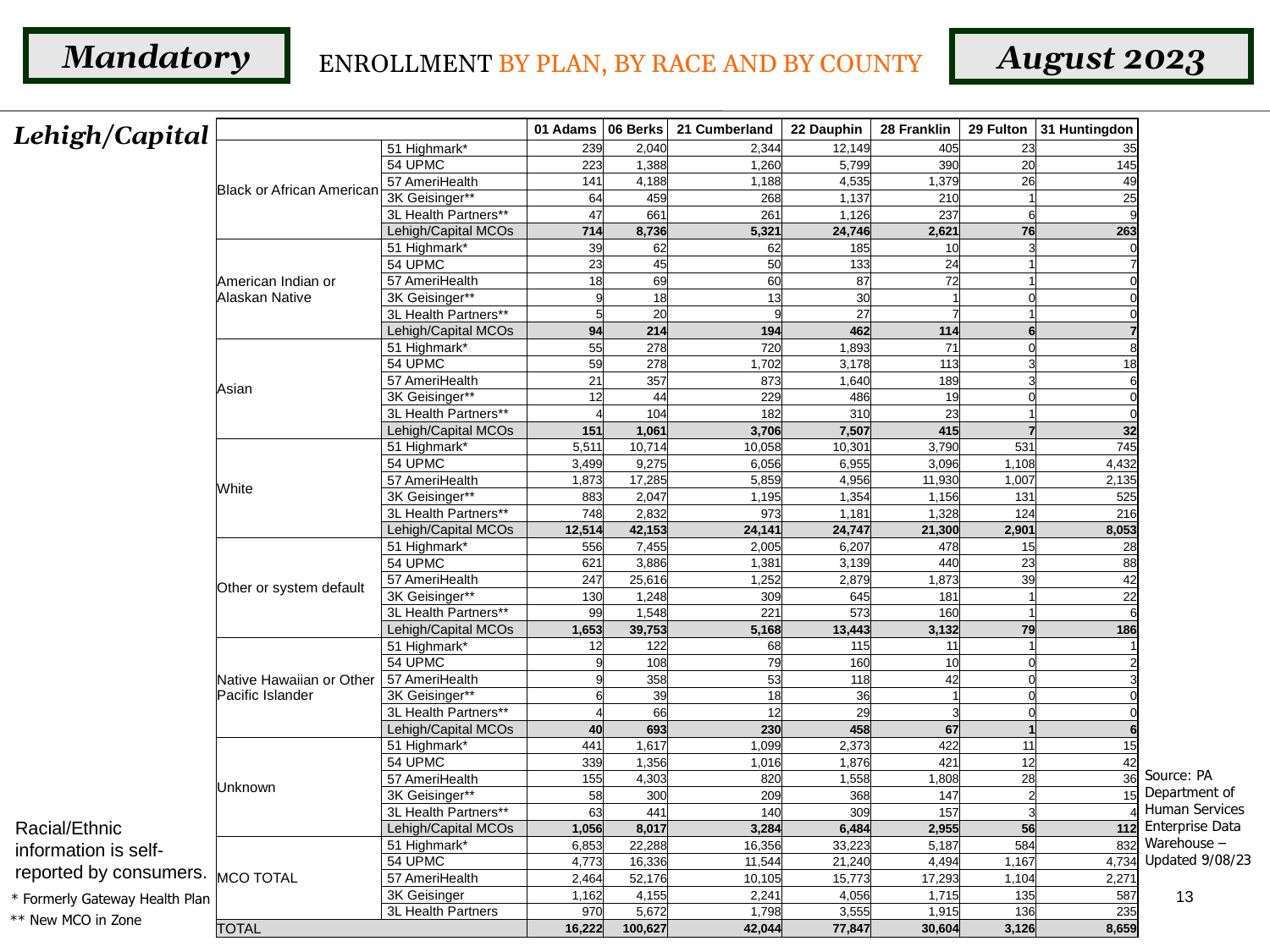

Mandatory
August 2023
ENROLLMENT BY PLAN, BY RACE AND BY COUNTY

Lehigh/Capital
|  |  | 01 Adams | 06 Berks | 21 Cumberland | 22 Dauphin | 28 Franklin | 29 Fulton | 31 Huntingdon |
| --- | --- | --- | --- | --- | --- | --- | --- | --- |
| Black or African American | 51 Highmark\* | 239 | 2,040 | 2,344 | 12,149 | 405 | 23 | 35 |
|  | 54 UPMC | 223 | 1,388 | 1,260 | 5,799 | 390 | 20 | 145 |
|  | 57 AmeriHealth | 141 | 4,188 | 1,188 | 4,535 | 1,379 | 26 | 49 |
|  | 3K Geisinger\*\* | 64 | 459 | 268 | 1,137 | 210 | 1 | 25 |
|  | 3L Health Partners\*\* | 47 | 661 | 261 | 1,126 | 237 | 6 | 9 |
|  | Lehigh/Capital MCOs | 714 | 8,736 | 5,321 | 24,746 | 2,621 | 76 | 263 |
| American Indian or Alaskan Native | 51 Highmark\* | 39 | 62 | 62 | 185 | 10 | 3 | 0 |
|  | 54 UPMC | 23 | 45 | 50 | 133 | 24 | 1 | 7 |
|  | 57 AmeriHealth | 18 | 69 | 60 | 87 | 72 | 1 | 0 |
|  | 3K Geisinger\*\* | 9 | 18 | 13 | 30 | 1 | 0 | 0 |
|  | 3L Health Partners\*\* | 5 | 20 | 9 | 27 | 7 | 1 | 0 |
|  | Lehigh/Capital MCOs | 94 | 214 | 194 | 462 | 114 | 6 | 7 |
| Asian | 51 Highmark\* | 55 | 278 | 720 | 1,893 | 71 | 0 | 8 |
|  | 54 UPMC | 59 | 278 | 1,702 | 3,178 | 113 | 3 | 18 |
|  | 57 AmeriHealth | 21 | 357 | 873 | 1,640 | 189 | 3 | 6 |
|  | 3K Geisinger\*\* | 12 | 44 | 229 | 486 | 19 | 0 | 0 |
|  | 3L Health Partners\*\* | 4 | 104 | 182 | 310 | 23 | 1 | 0 |
|  | Lehigh/Capital MCOs | 151 | 1,061 | 3,706 | 7,507 | 415 | 7 | 32 |
| White | 51 Highmark\* | 5,511 | 10,714 | 10,058 | 10,301 | 3,790 | 531 | 745 |
|  | 54 UPMC | 3,499 | 9,275 | 6,056 | 6,955 | 3,096 | 1,108 | 4,432 |
|  | 57 AmeriHealth | 1,873 | 17,285 | 5,859 | 4,956 | 11,930 | 1,007 | 2,135 |
|  | 3K Geisinger\*\* | 883 | 2,047 | 1,195 | 1,354 | 1,156 | 131 | 525 |
|  | 3L Health Partners\*\* | 748 | 2,832 | 973 | 1,181 | 1,328 | 124 | 216 |
|  | Lehigh/Capital MCOs | 12,514 | 42,153 | 24,141 | 24,747 | 21,300 | 2,901 | 8,053 |
| Other or system default | 51 Highmark\* | 556 | 7,455 | 2,005 | 6,207 | 478 | 15 | 28 |
|  | 54 UPMC | 621 | 3,886 | 1,381 | 3,139 | 440 | 23 | 88 |
|  | 57 AmeriHealth | 247 | 25,616 | 1,252 | 2,879 | 1,873 | 39 | 42 |
|  | 3K Geisinger\*\* | 130 | 1,248 | 309 | 645 | 181 | 1 | 22 |
|  | 3L Health Partners\*\* | 99 | 1,548 | 221 | 573 | 160 | 1 | 6 |
|  | Lehigh/Capital MCOs | 1,653 | 39,753 | 5,168 | 13,443 | 3,132 | 79 | 186 |
| Native Hawaiian or Other Pacific Islander | 51 Highmark\* | 12 | 122 | 68 | 115 | 11 | 1 | 1 |
|  | 54 UPMC | 9 | 108 | 79 | 160 | 10 | 0 | 2 |
|  | 57 AmeriHealth | 9 | 358 | 53 | 118 | 42 | 0 | 3 |
|  | 3K Geisinger\*\* | 6 | 39 | 18 | 36 | 1 | 0 | 0 |
|  | 3L Health Partners\*\* | 4 | 66 | 12 | 29 | 3 | 0 | 0 |
|  | Lehigh/Capital MCOs | 40 | 693 | 230 | 458 | 67 | 1 | 6 |
| Unknown | 51 Highmark\* | 441 | 1,617 | 1,099 | 2,373 | 422 | 11 | 15 |
|  | 54 UPMC | 339 | 1,356 | 1,016 | 1,876 | 421 | 12 | 42 |
|  | 57 AmeriHealth | 155 | 4,303 | 820 | 1,558 | 1,808 | 28 | 36 |
|  | 3K Geisinger\*\* | 58 | 300 | 209 | 368 | 147 | 2 | 15 |
|  | 3L Health Partners\*\* | 63 | 441 | 140 | 309 | 157 | 3 | 4 |
|  | Lehigh/Capital MCOs | 1,056 | 8,017 | 3,284 | 6,484 | 2,955 | 56 | 112 |
| MCO TOTAL | 51 Highmark\* | 6,853 | 22,288 | 16,356 | 33,223 | 5,187 | 584 | 832 |
|  | 54 UPMC | 4,773 | 16,336 | 11,544 | 21,240 | 4,494 | 1,167 | 4,734 |
|  | 57 AmeriHealth | 2,464 | 52,176 | 10,105 | 15,773 | 17,293 | 1,104 | 2,271 |
|  | 3K Geisinger | 1,162 | 4,155 | 2,241 | 4,056 | 1,715 | 135 | 587 |
|  | 3L Health Partners | 970 | 5,672 | 1,798 | 3,555 | 1,915 | 136 | 235 |
| TOTAL |  | 16,222 | 100,627 | 42,044 | 77,847 | 30,604 | 3,126 | 8,659 |
Source: PA Department of Human Services Enterprise Data Warehouse – Updated 9/08/23
Racial/Ethnic information is self-reported by consumers.
13
* Formerly Gateway Health Plan
** New MCO in Zone